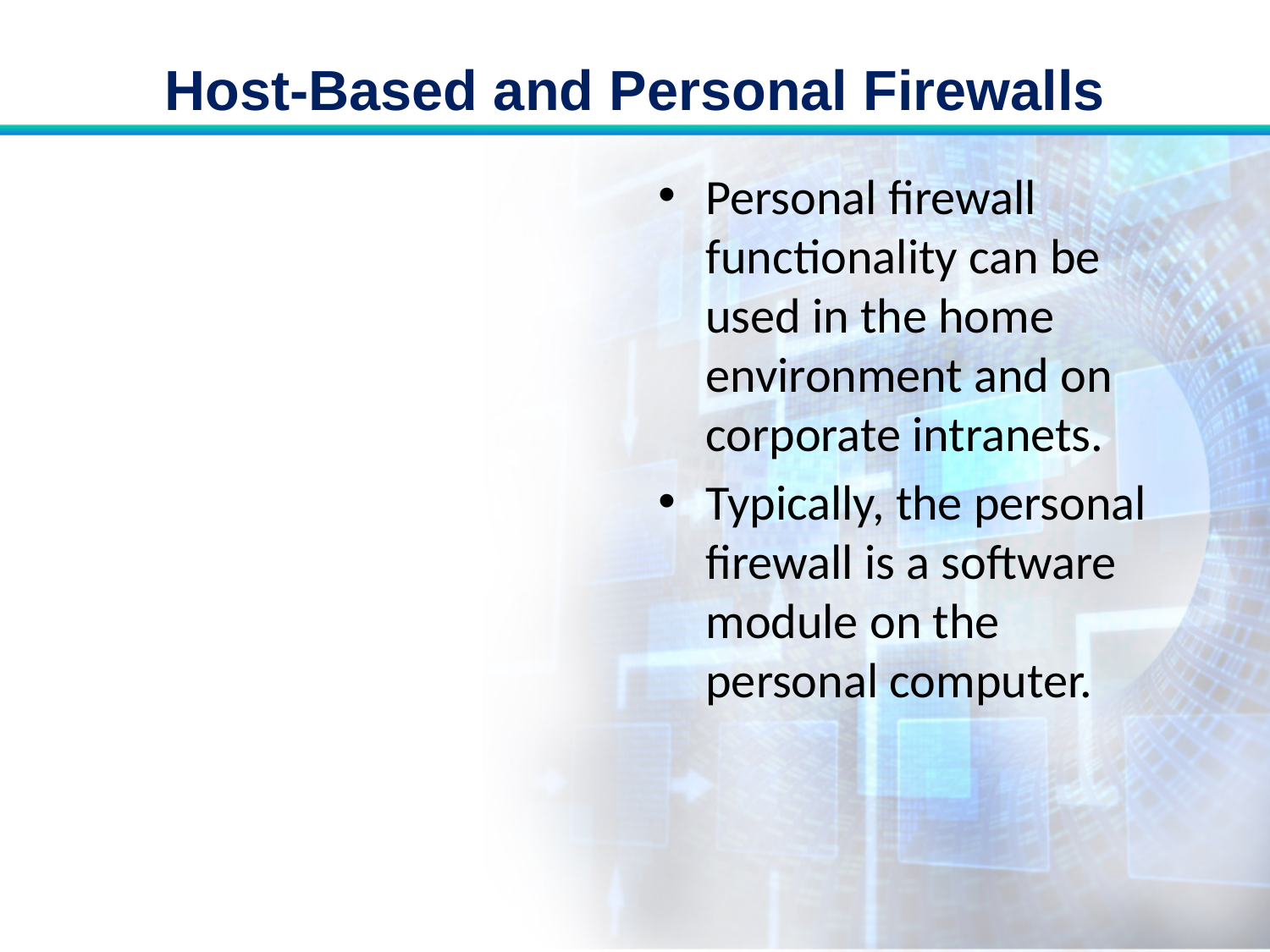

# Host-Based and Personal Firewalls
Personal firewall functionality can be used in the home environment and on corporate intranets.
Typically, the personal firewall is a software module on the personal computer.